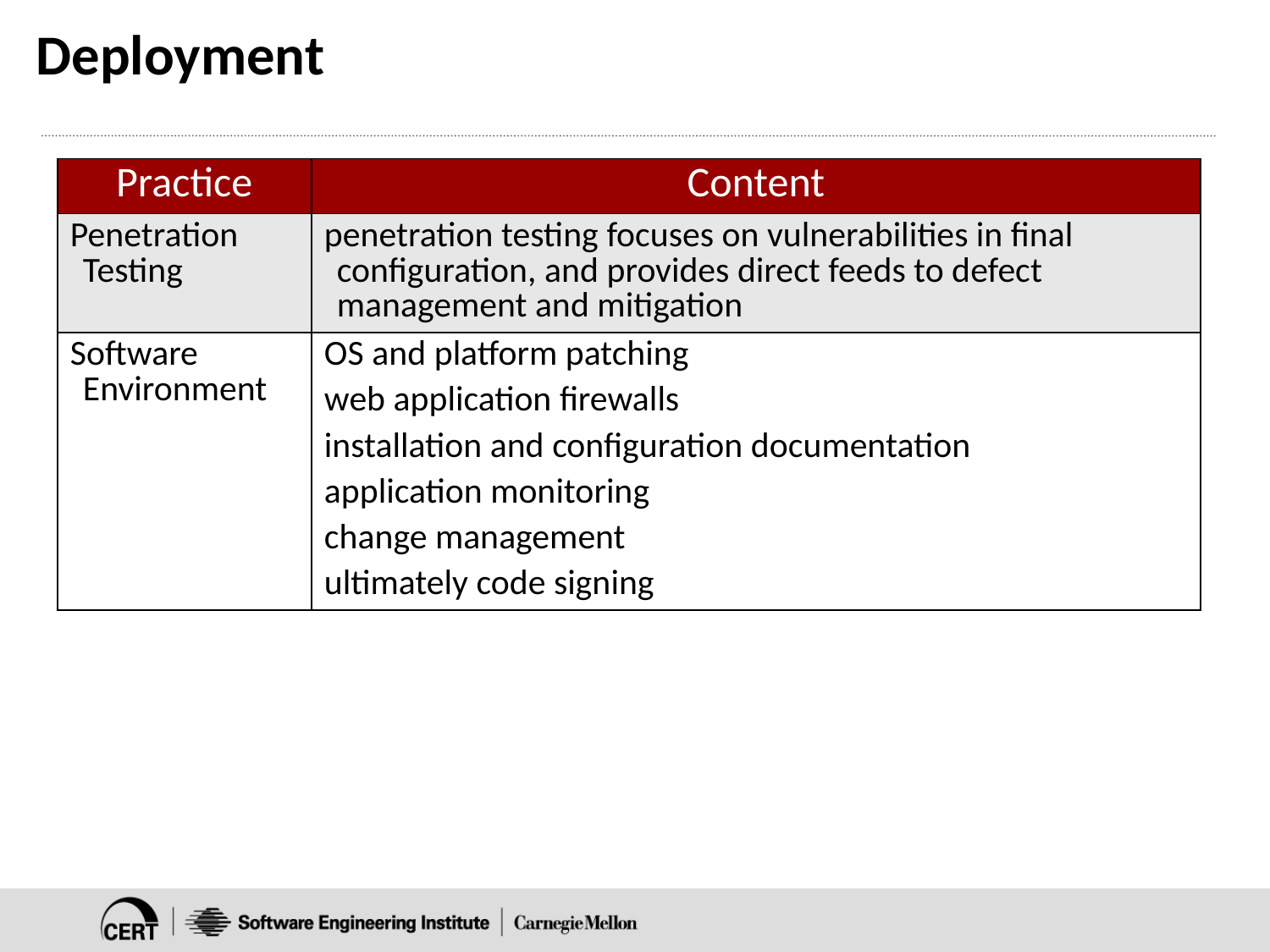

# Deployment
| Practice | Content |
| --- | --- |
| Penetration Testing | penetration testing focuses on vulnerabilities in final configuration, and provides direct feeds to defect management and mitigation |
| Software Environment | OS and platform patching web application firewalls installation and configuration documentation application monitoring change management ultimately code signing |